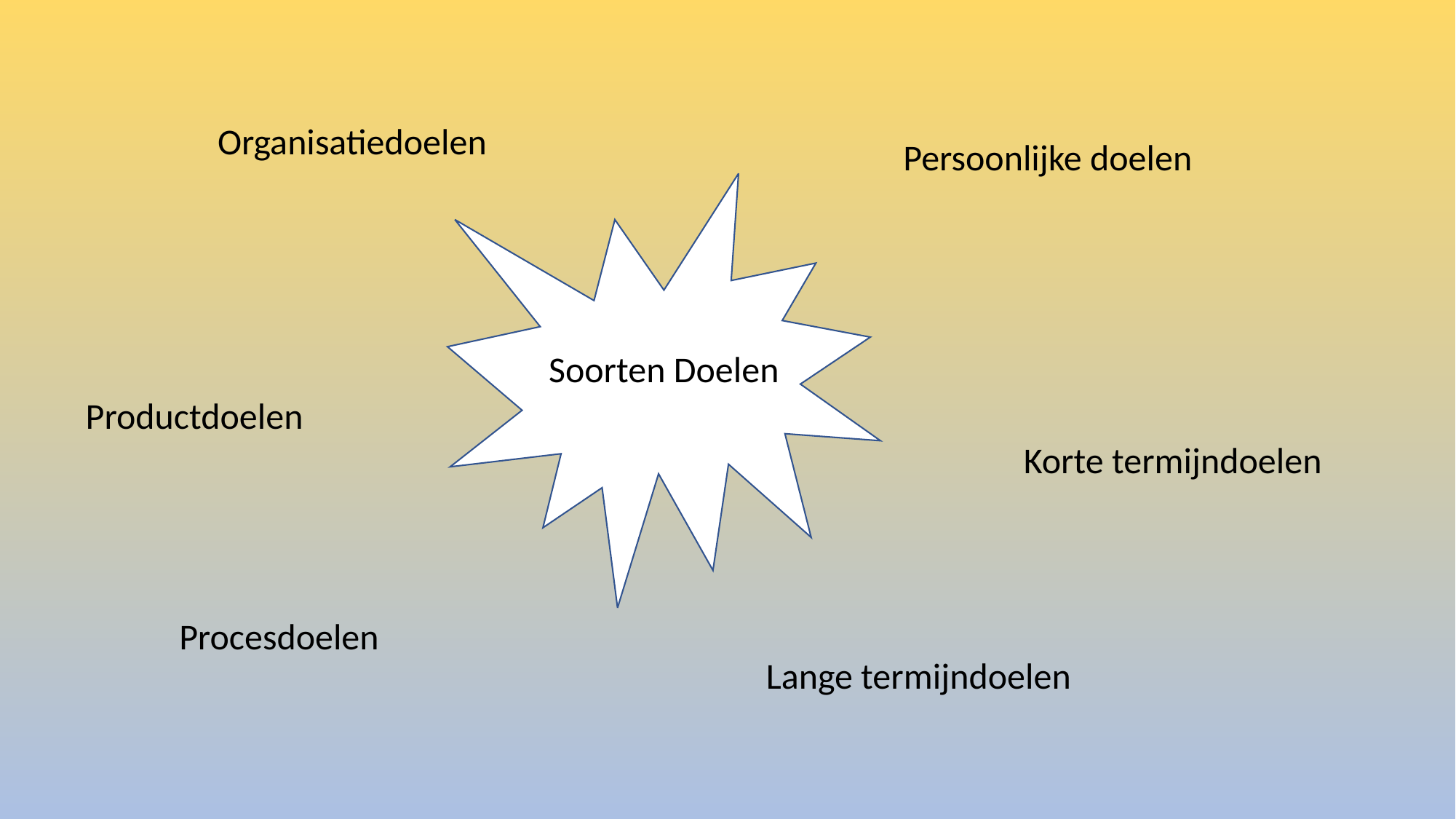

Organisatiedoelen
Persoonlijke doelen

Soorten Doelen

Productdoelen
Korte termijndoelen
Procesdoelen
Lange termijndoelen